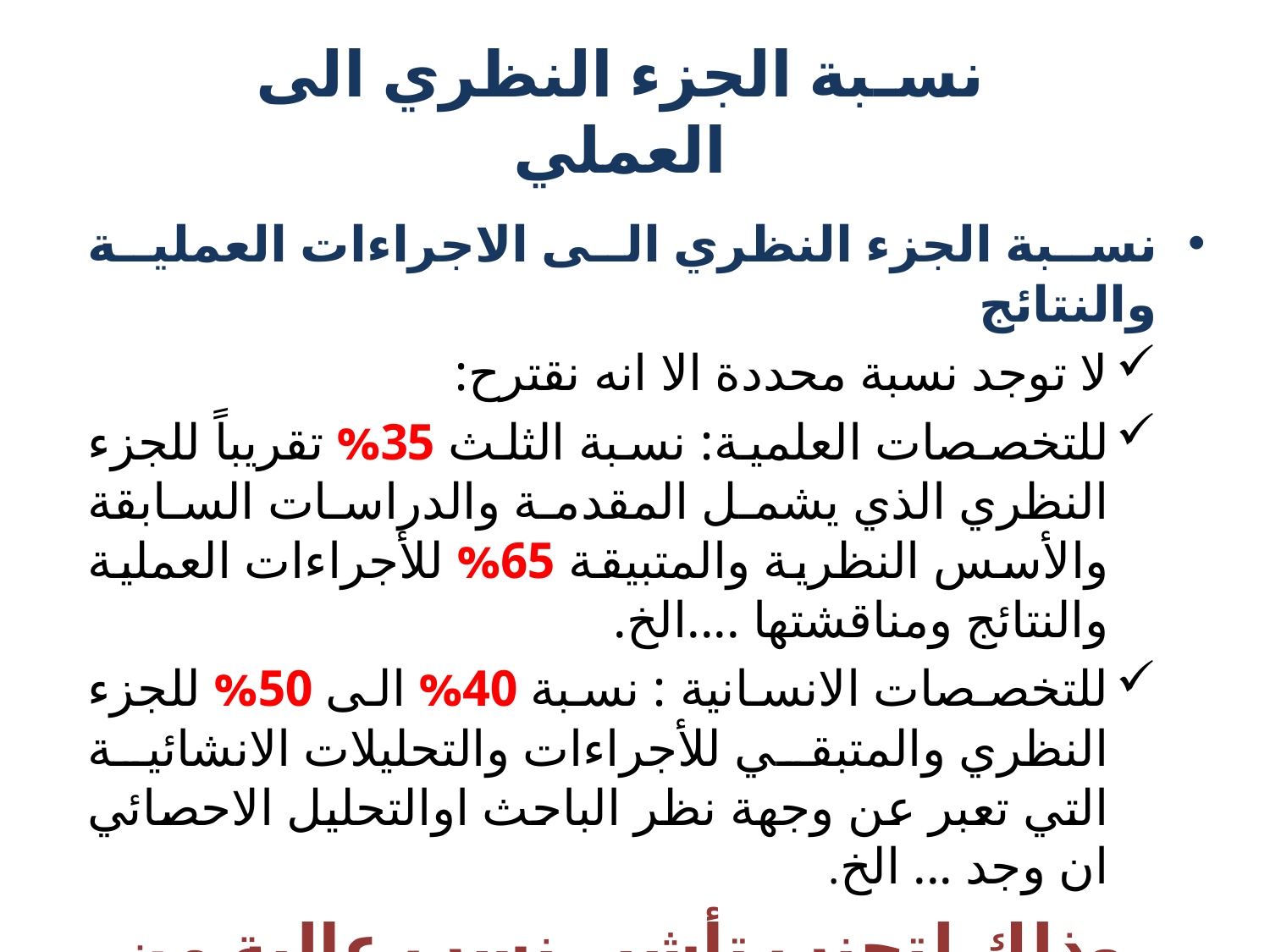

# نسـبة الجزء النظري الى العملي
نسبة الجزء النظري الى الاجراءات العملية والنتائج
لا توجد نسبة محددة الا انه نقترح:
للتخصصات العلمية: نسبة الثلث 35% تقريباً للجزء النظري الذي يشمل المقدمة والدراسات السابقة والأسس النظرية والمتبيقة 65% للأجراءات العملية والنتائج ومناقشتها ....الخ.
للتخصصات الانسانية : نسبة 40% الى 50% للجزء النظري والمتبقي للأجراءات والتحليلات الانشائية التي تعبر عن وجهة نظر الباحث اوالتحليل الاحصائي ان وجد ... الخ.
وذلك لتجنب تأشير نسب عالية من الانتحال والتي غالبا ما تظهر في الجزء النظري.